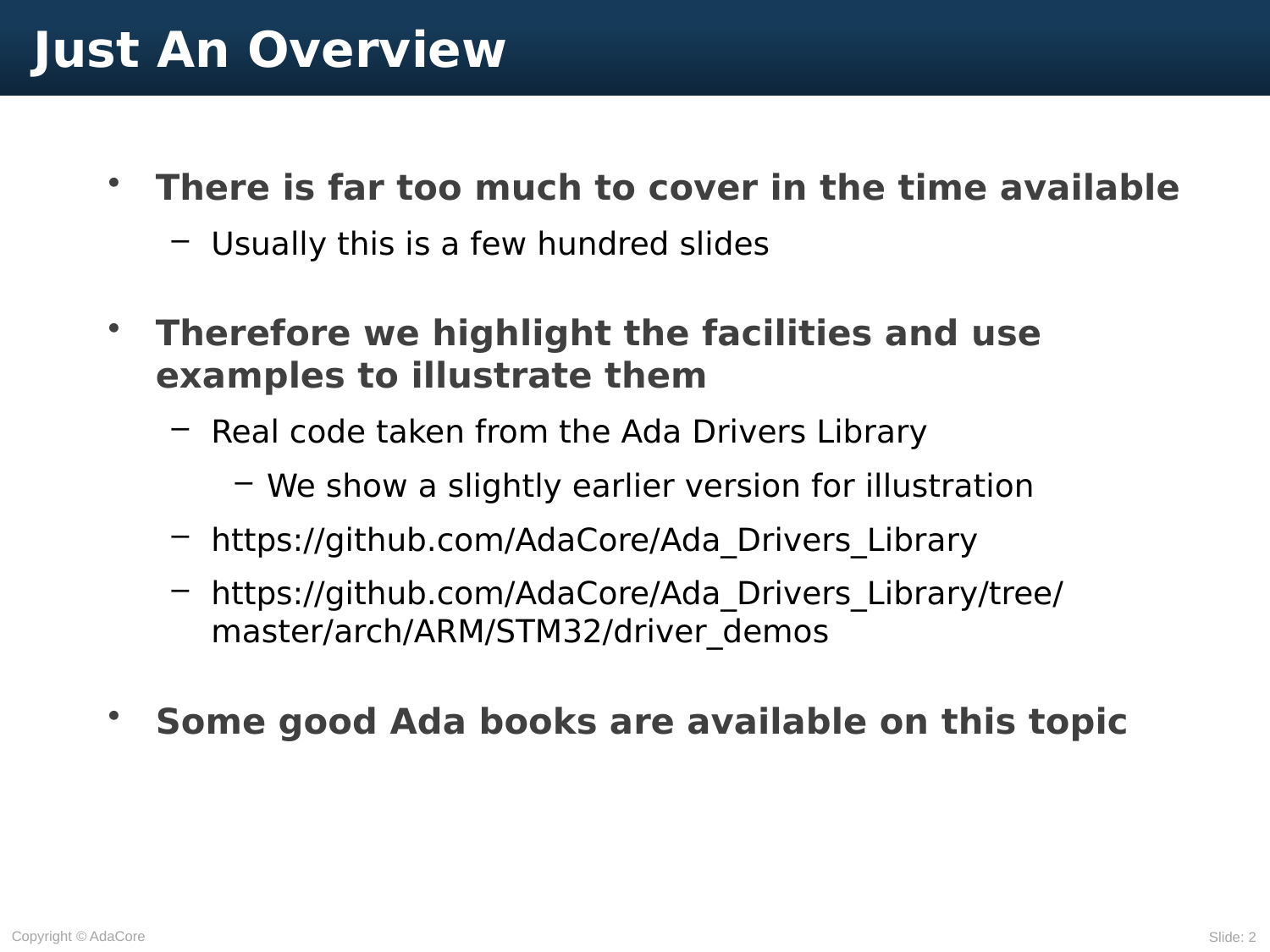

# Just An Overview
There is far too much to cover in the time available
Usually this is a few hundred slides
Therefore we highlight the facilities and use examples to illustrate them
Real code taken from the Ada Drivers Library
We show a slightly earlier version for illustration
https://github.com/AdaCore/Ada_Drivers_Library
https://github.com/AdaCore/Ada_Drivers_Library/tree/master/arch/ARM/STM32/driver_demos
Some good Ada books are available on this topic